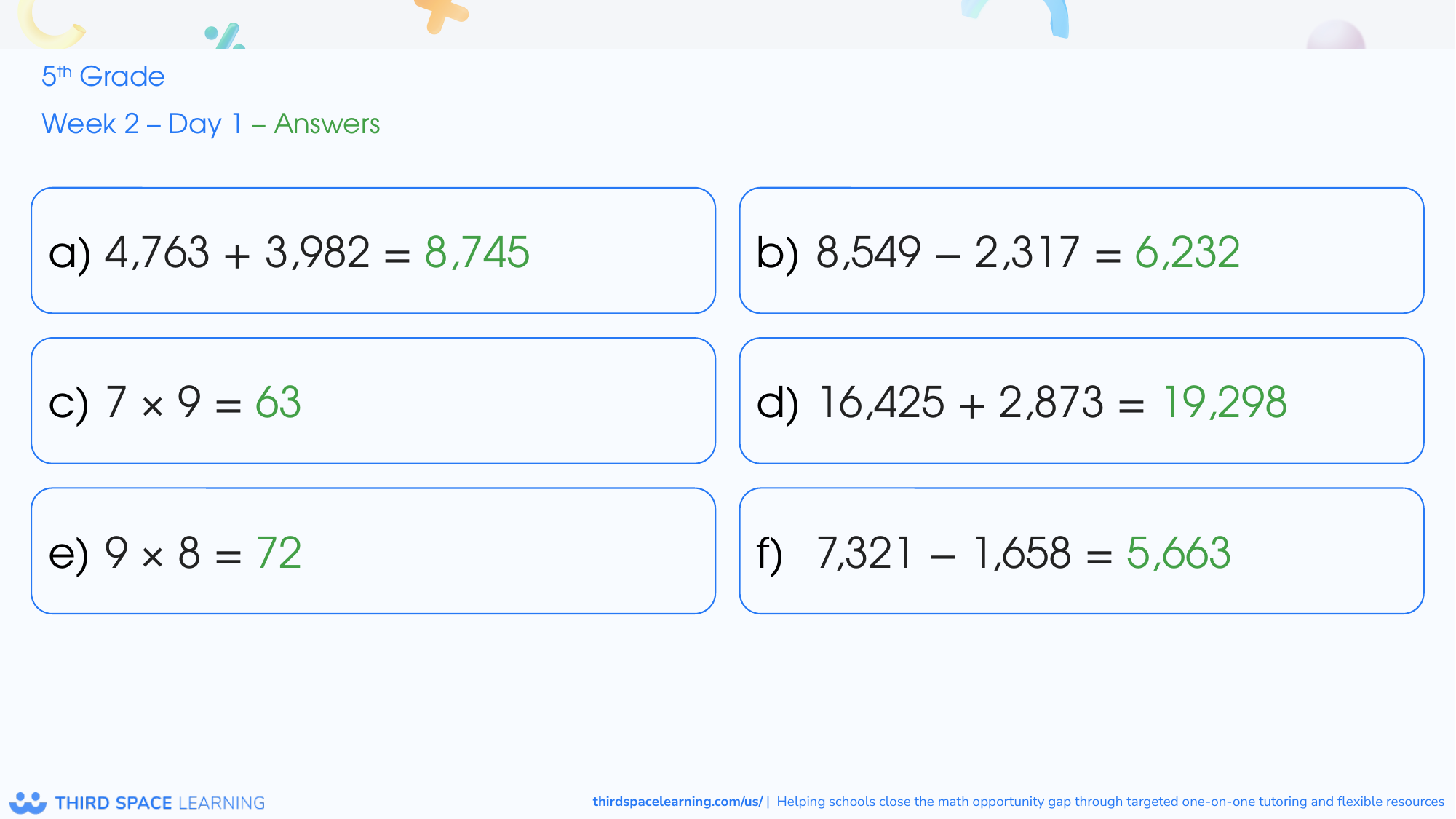

5th Grade
Week 2 – Day 1 – Answers
4,763 + 3,982 = 8,745
8,549 − 2,317 = 6,232
7 × 9 = 63
16,425 + 2,873 = 19,298
9 × 8 = 72
7,321 − 1,658 = 5,663